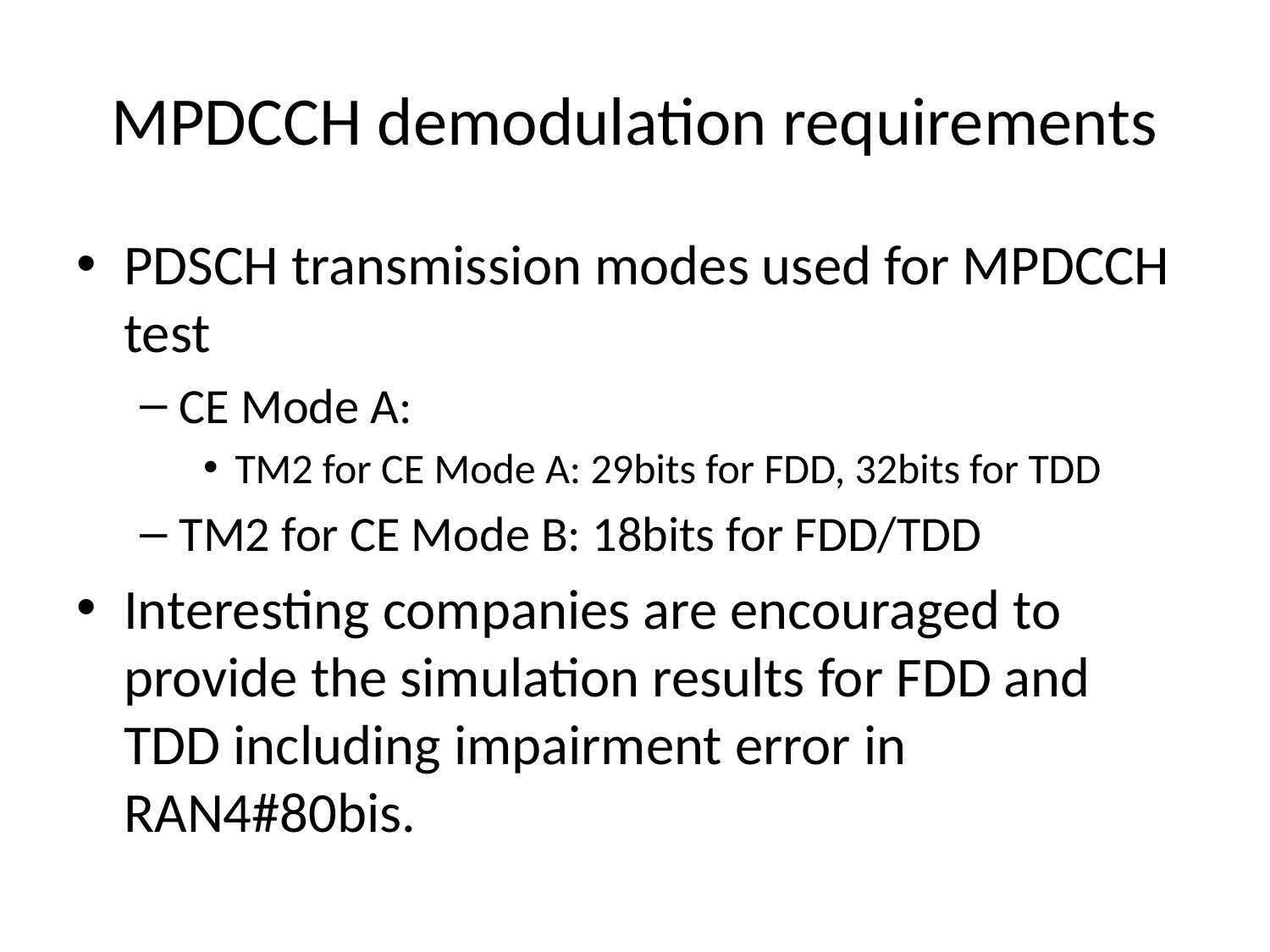

# MPDCCH demodulation requirements
PDSCH transmission modes used for MPDCCH test
CE Mode A:
TM2 for CE Mode A: 29bits for FDD, 32bits for TDD
TM2 for CE Mode B: 18bits for FDD/TDD
Interesting companies are encouraged to provide the simulation results for FDD and TDD including impairment error in RAN4#80bis.